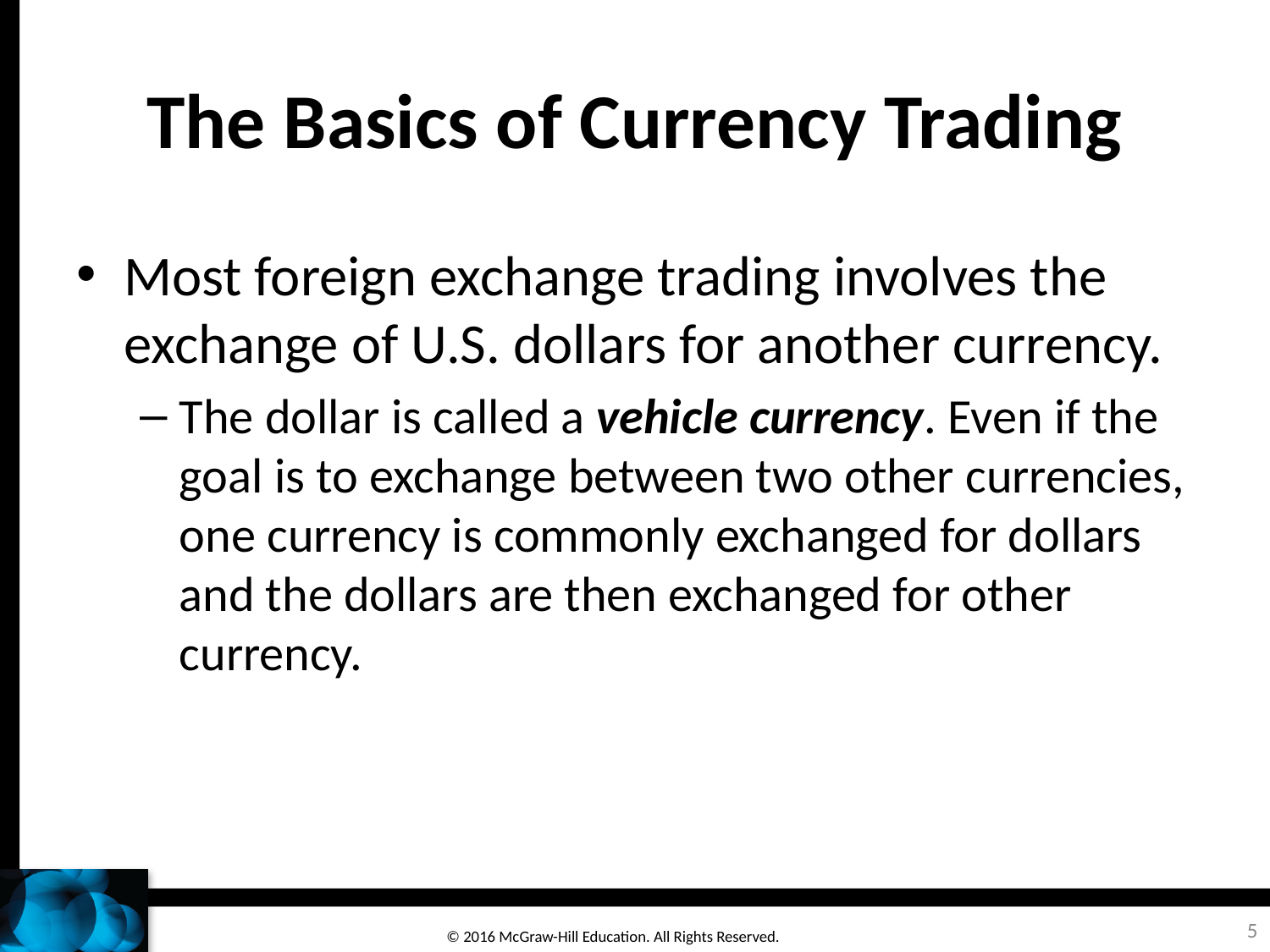

# The Basics of Currency Trading
Most foreign exchange trading involves the exchange of U.S. dollars for another currency.
The dollar is called a vehicle currency. Even if the goal is to exchange between two other currencies, one currency is commonly exchanged for dollars and the dollars are then exchanged for other currency.

5
© 2016 McGraw-Hill Education. All Rights Reserved.